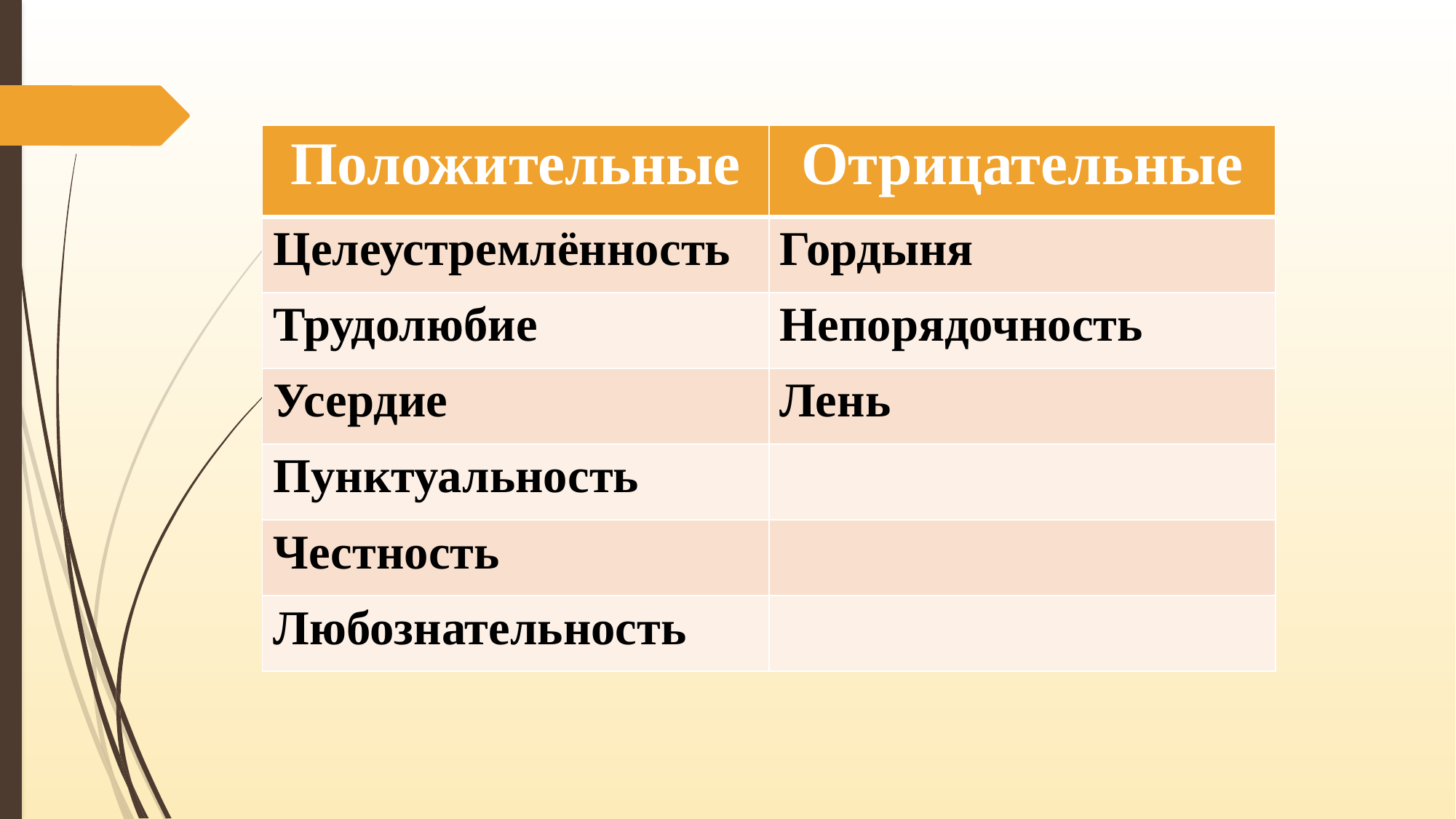

| Положительные | Отрицательные |
| --- | --- |
| Целеустремлённость | Гордыня |
| Трудолюбие | Непорядочность |
| Усердие | Лень |
| Пунктуальность |  |
| Честность |  |
| Любознательность |  |